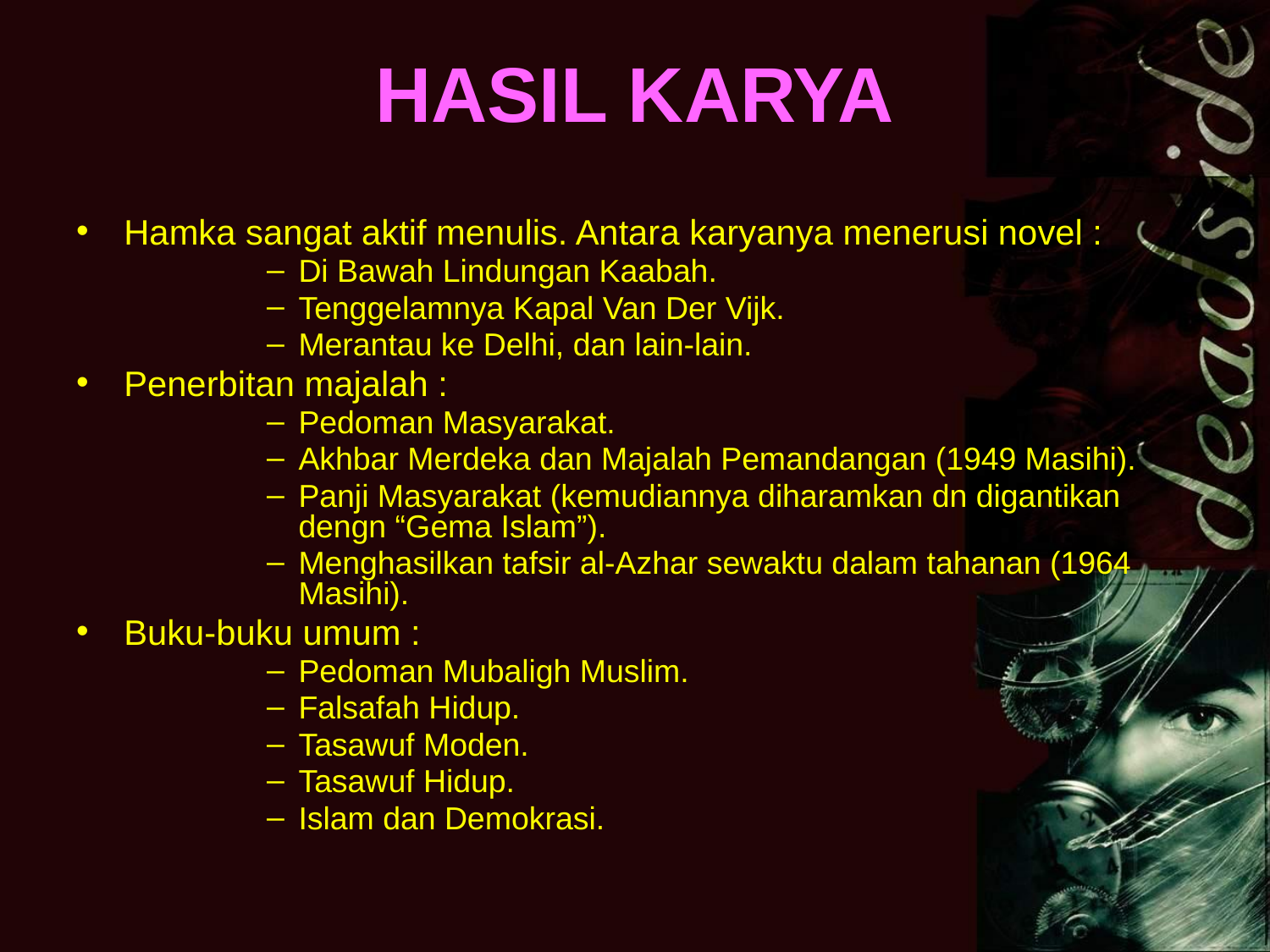

# HASIL KARYA
Hamka sangat aktif menulis. Antara karyanya menerusi novel :
Di Bawah Lindungan Kaabah.
Tenggelamnya Kapal Van Der Vijk.
Merantau ke Delhi, dan lain-lain.
Penerbitan majalah :
Pedoman Masyarakat.
Akhbar Merdeka dan Majalah Pemandangan (1949 Masihi).
Panji Masyarakat (kemudiannya diharamkan dn digantikan dengn “Gema Islam”).
Menghasilkan tafsir al-Azhar sewaktu dalam tahanan (1964 Masihi).
Buku-buku umum :
Pedoman Mubaligh Muslim.
Falsafah Hidup.
Tasawuf Moden.
Tasawuf Hidup.
Islam dan Demokrasi.